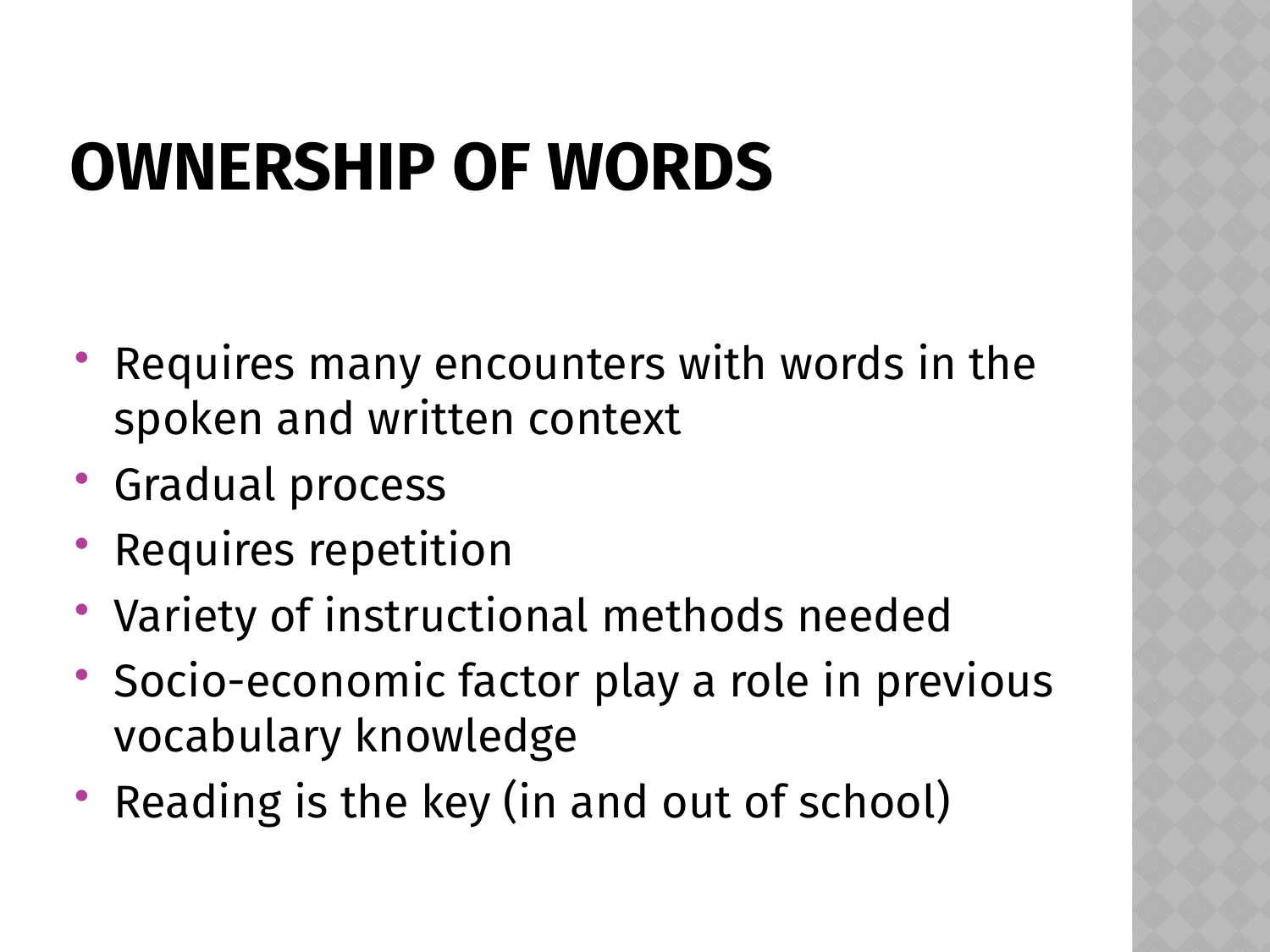

# Ownership of words
Requires many encounters with words in the spoken and written context
Gradual process
Requires repetition
Variety of instructional methods needed
Socio-economic factor play a role in previous vocabulary knowledge
Reading is the key (in and out of school)